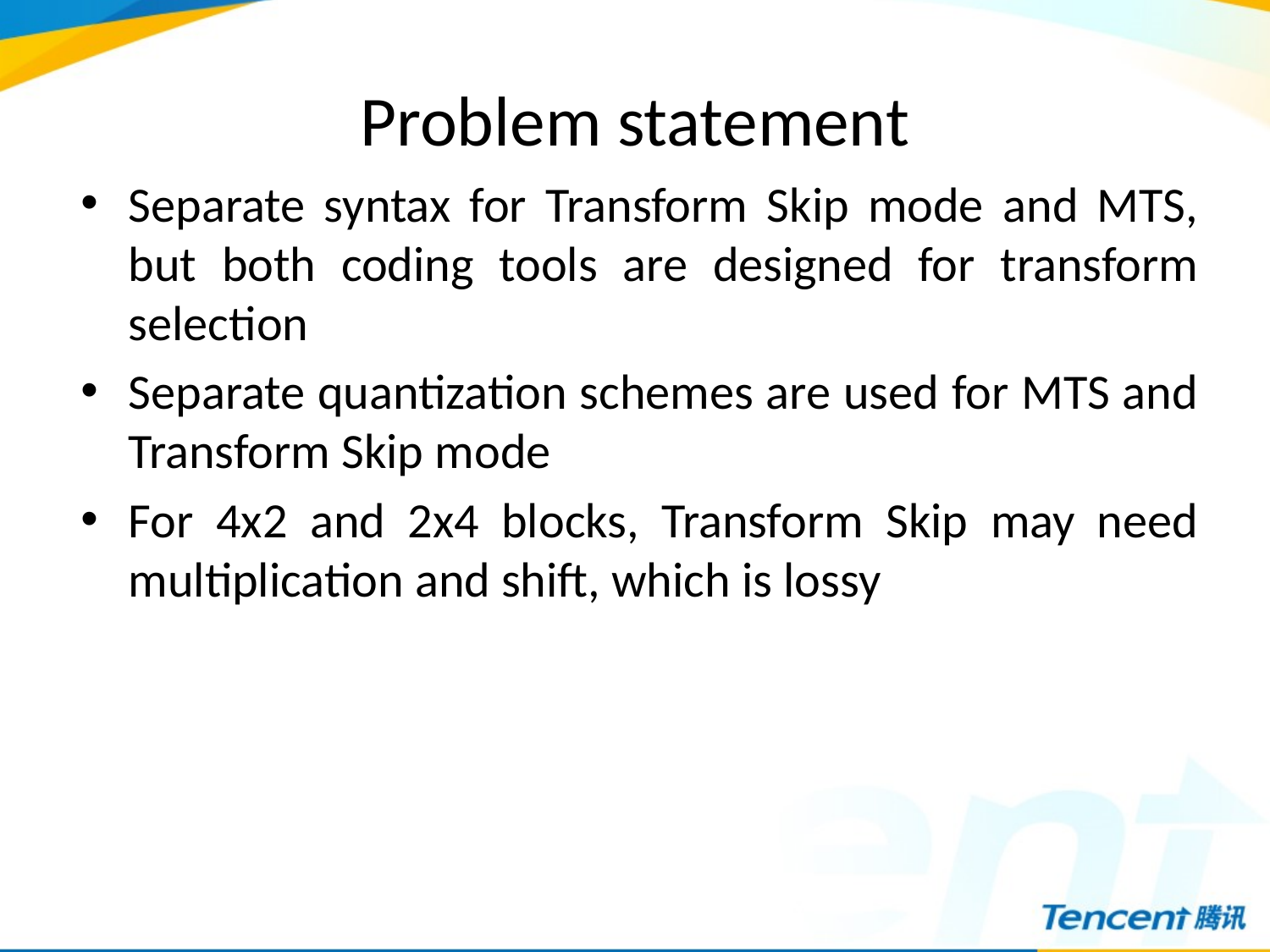

# Problem statement
Separate syntax for Transform Skip mode and MTS, but both coding tools are designed for transform selection
Separate quantization schemes are used for MTS and Transform Skip mode
For 4x2 and 2x4 blocks, Transform Skip may need multiplication and shift, which is lossy